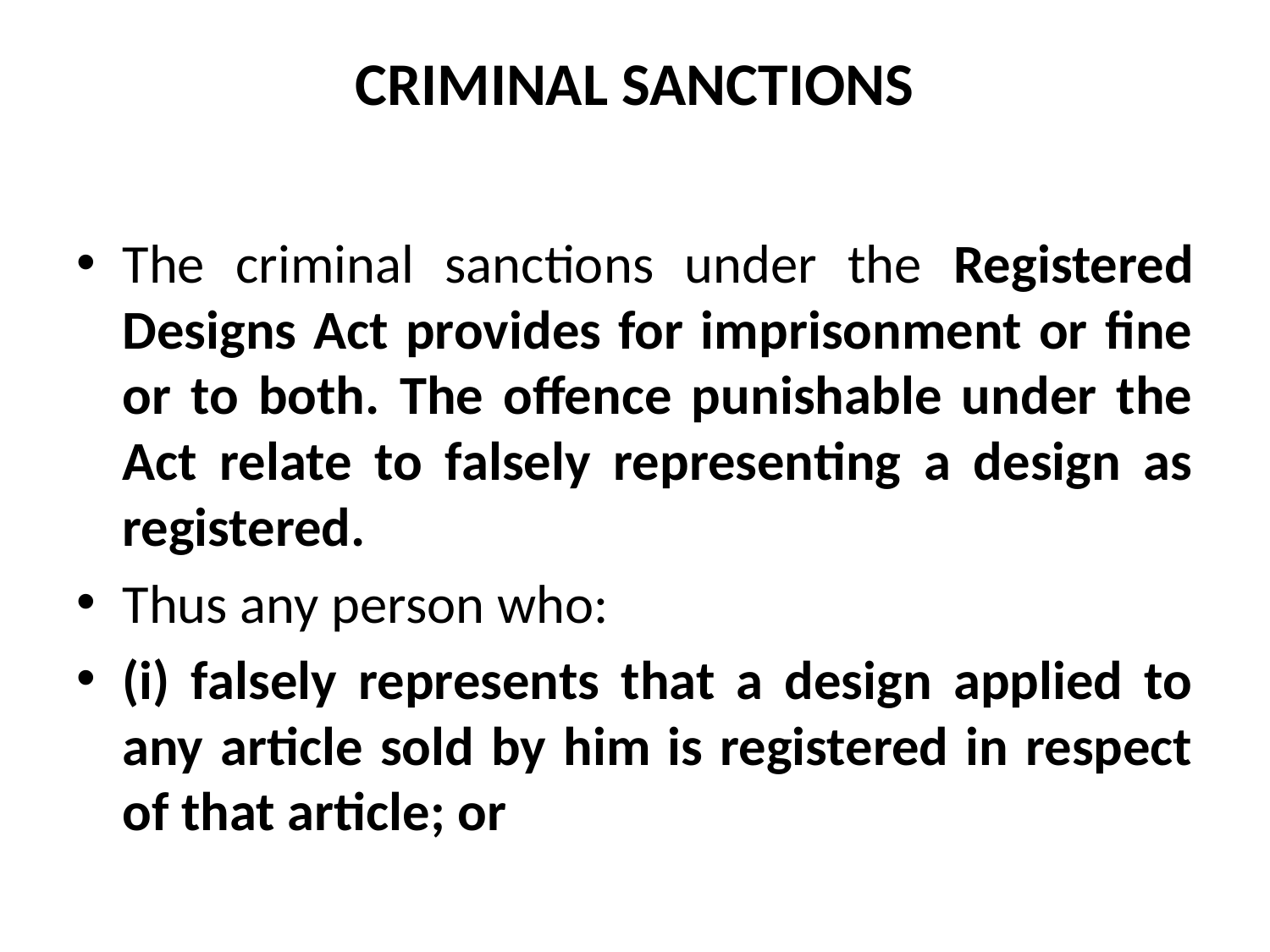

# CRIMINAL SANCTIONS
The criminal sanctions under the Registered Designs Act provides for imprisonment or fine or to both. The offence punishable under the Act relate to falsely representing a design as registered.
Thus any person who:
(i) falsely represents that a design applied to any article sold by him is registered in respect of that article; or